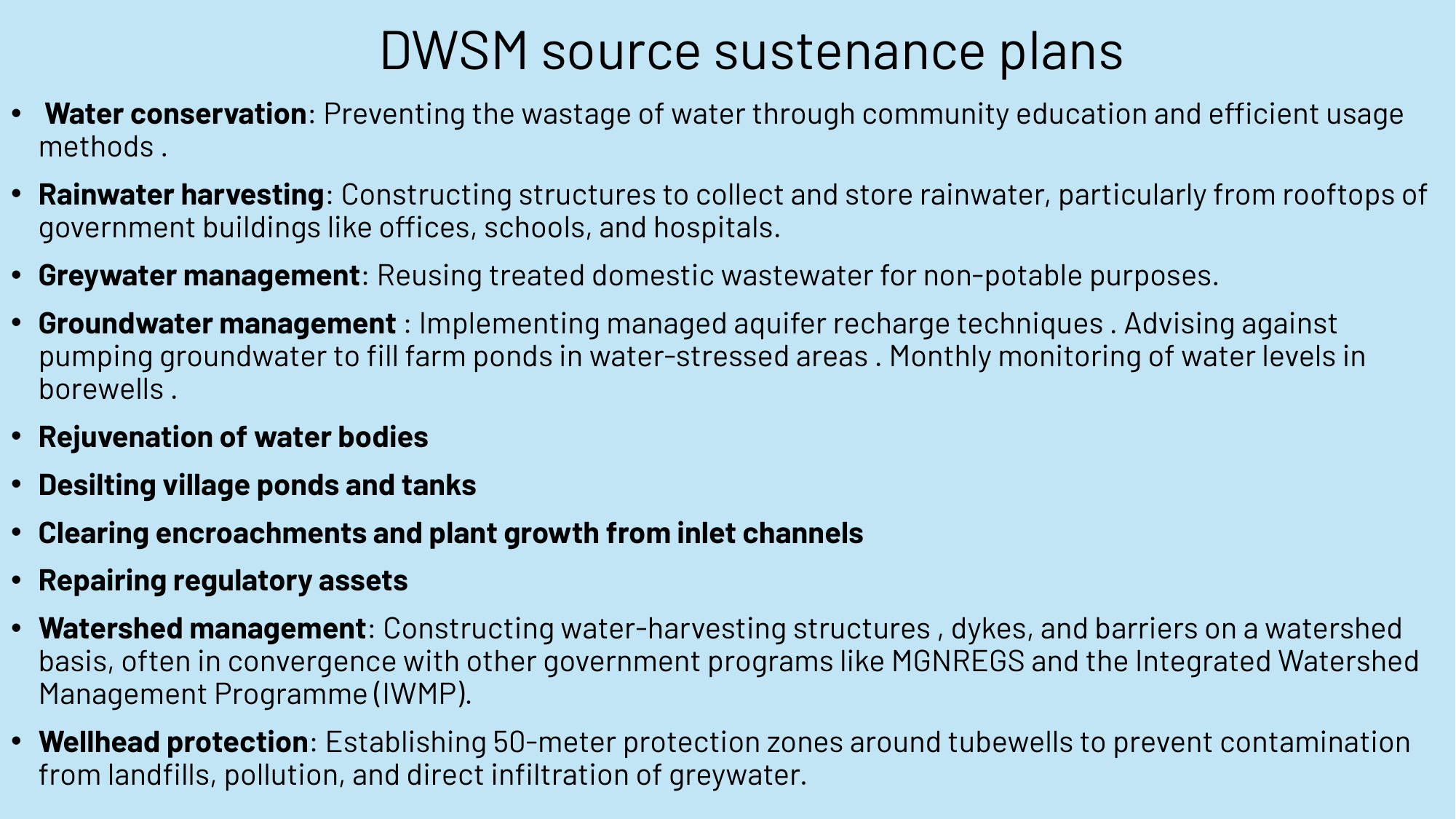

# DWSM source sustenance plans
 Water conservation: Preventing the wastage of water through community education and efficient usage methods .
Rainwater harvesting: Constructing structures to collect and store rainwater, particularly from rooftops of   government buildings like offices, schools, and hospitals.
Greywater management: Reusing treated domestic wastewater for non-potable purposes.
Groundwater management : Implementing managed aquifer recharge techniques . Advising against pumping groundwater to fill farm ponds in water-stressed areas . Monthly monitoring of water levels in borewells .
Rejuvenation of water bodies
Desilting village ponds and tanks
Clearing encroachments and plant growth from inlet channels
Repairing regulatory assets
Watershed management: Constructing water-harvesting structures , dykes, and barriers on a watershed basis, often in convergence with other government programs like MGNREGS and the Integrated Watershed Management Programme (IWMP).
Wellhead protection: Establishing 50-meter protection zones around tubewells to prevent contamination from landfills, pollution, and direct infiltration of greywater.